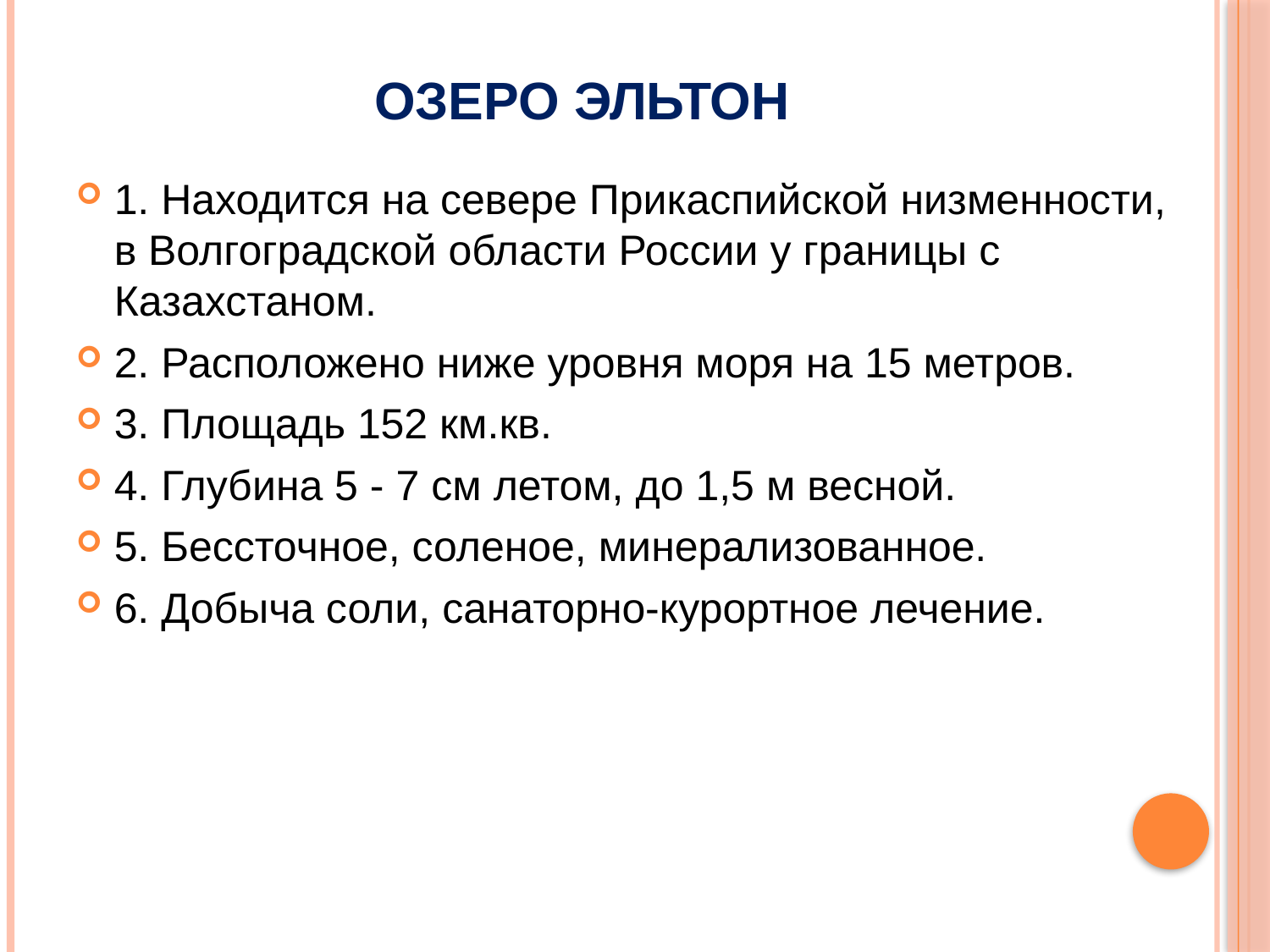

# Озеро Эльтон
1. Находится на севере Прикаспийской низменности, в Волгоградской области России у границы с Казахстаном.
2. Расположено ниже уровня моря на 15 метров.
3. Площадь 152 км.кв.
4. Глубина 5 - 7 см летом, до 1,5 м весной.
5. Бессточное, соленое, минерализованное.
6. Добыча соли, санаторно-курортное лечение.